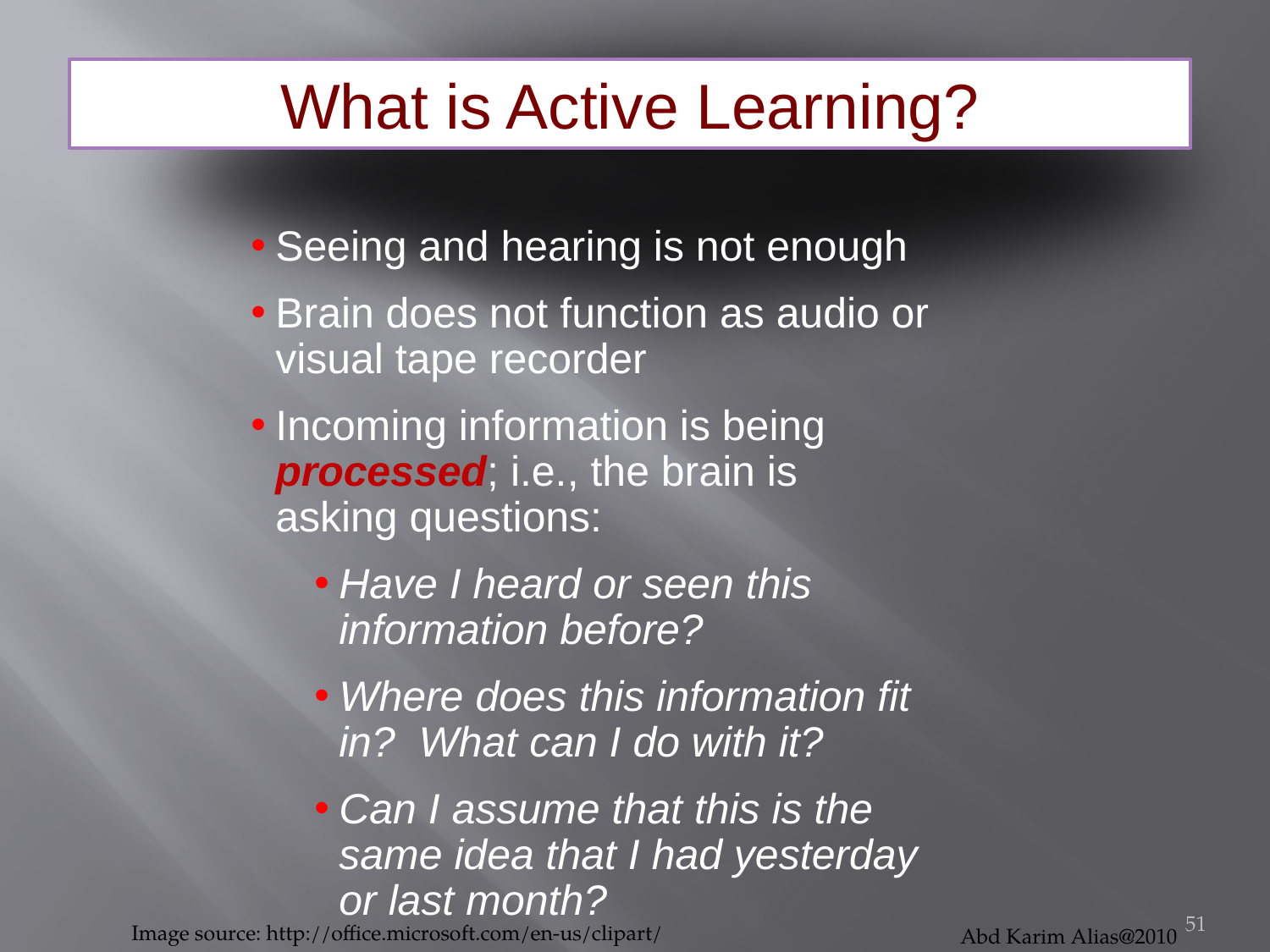

What is Active Learning?
Seeing and hearing is not enough
Brain does not function as audio or visual tape recorder
Incoming information is being processed; i.e., the brain is asking questions:
Have I heard or seen this information before?
Where does this information fit in?  What can I do with it?
Can I assume that this is the same idea that I had yesterday or last month?

51
Abd Karim Alias@2010
Image source: http://office.microsoft.com/en-us/clipart/